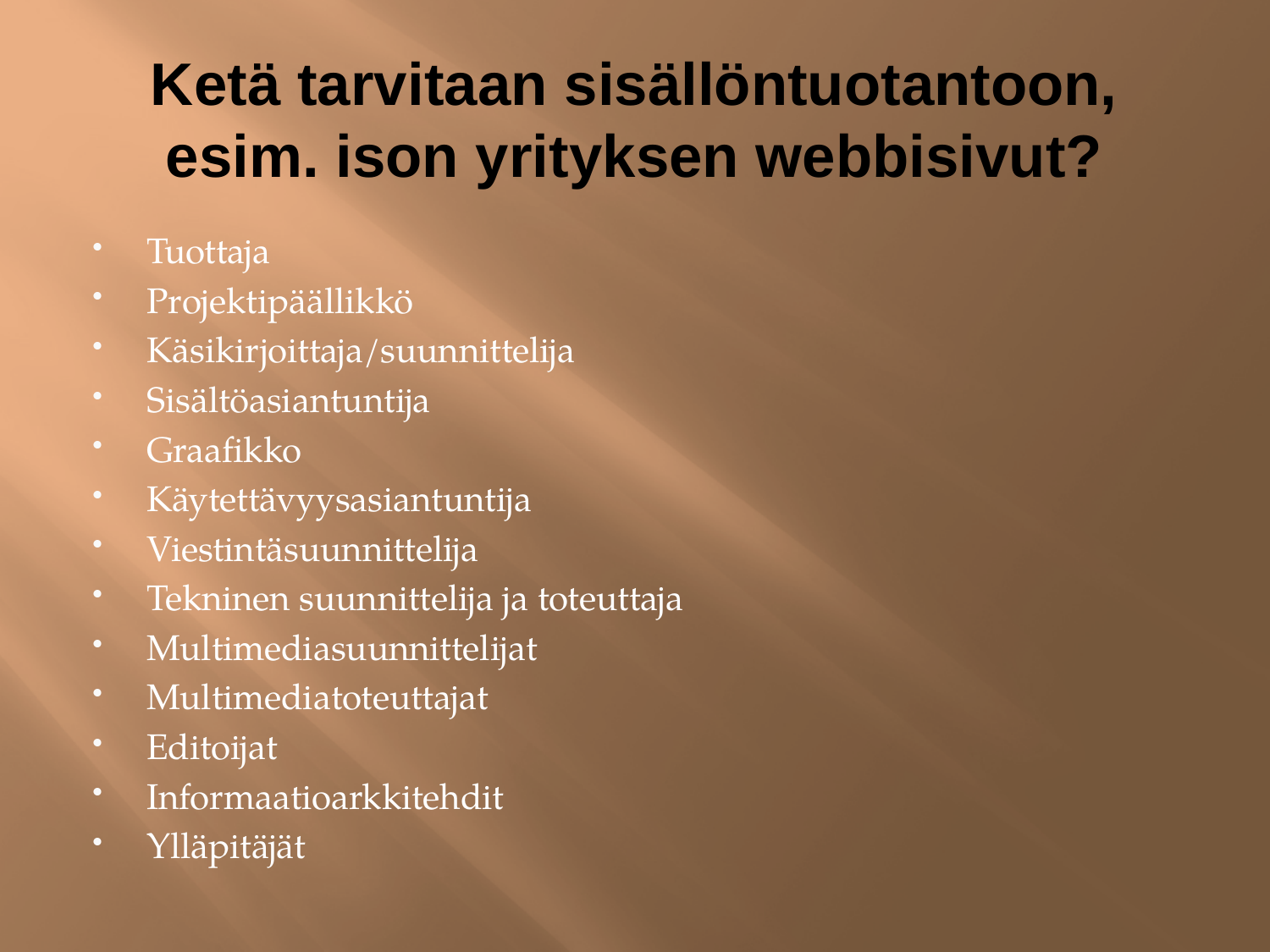

# Ketä tarvitaan sisällöntuotantoon, esim. ison yrityksen webbisivut?
Tuottaja
Projektipäällikkö
Käsikirjoittaja/suunnittelija
Sisältöasiantuntija
Graafikko
Käytettävyysasiantuntija
Viestintäsuunnittelija
Tekninen suunnittelija ja toteuttaja
Multimediasuunnittelijat
Multimediatoteuttajat
Editoijat
Informaatioarkkitehdit
Ylläpitäjät